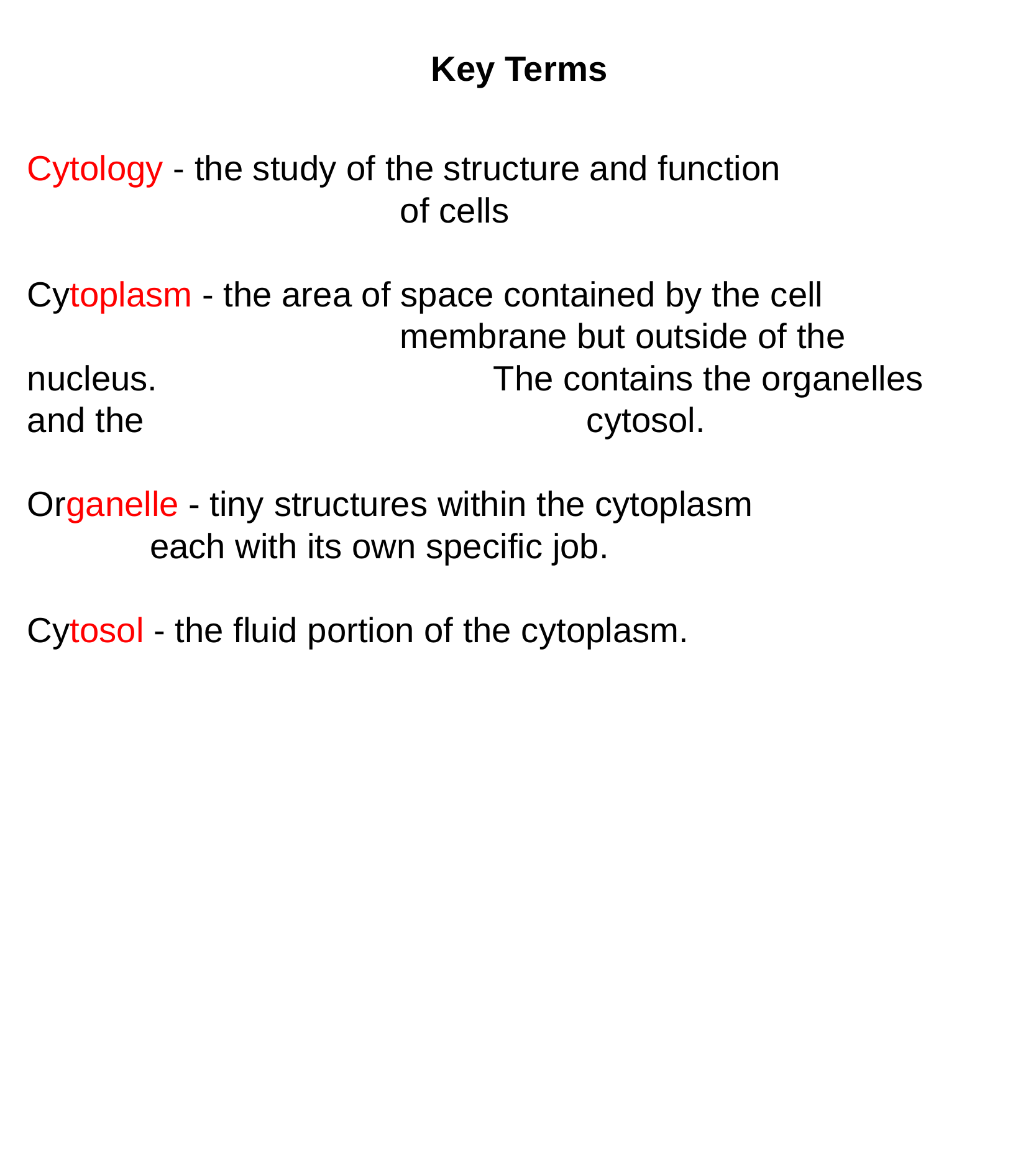

Key Terms
Cytology - the study of the structure and function
				of cells

Cytoplasm - the area of space contained by the cell
				membrane but outside of the nucleus. 				The contains the organelles and the 					cytosol.

Organelle - tiny structures within the cytoplasm 				   each with its own specific job.

Cytosol - the fluid portion of the cytoplasm.